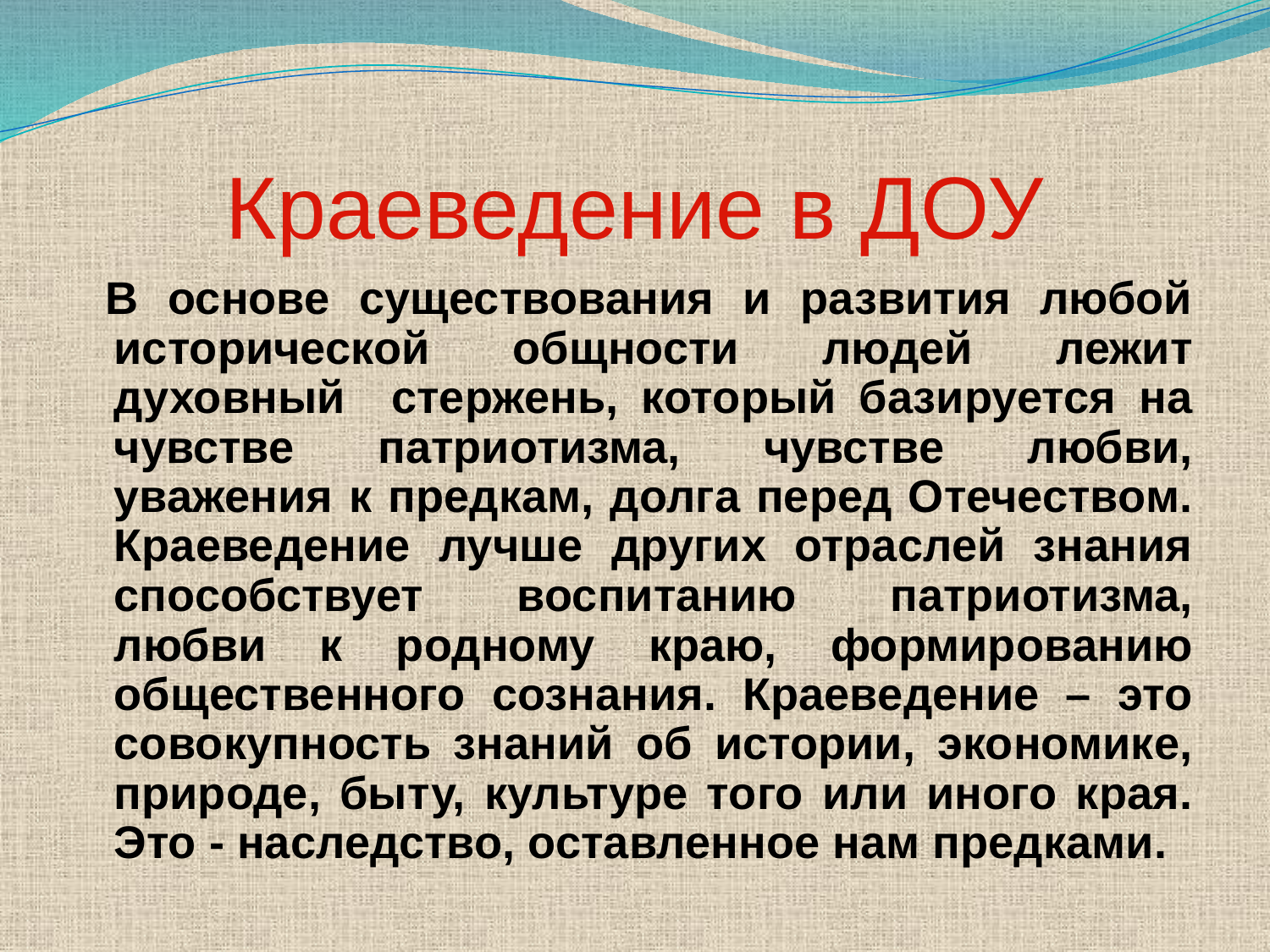

# Краеведение в ДОУ
 В основе существования и развития любой исторической общности людей лежит духовный  стержень, который базируется на чувстве патриотизма, чувстве любви, уважения к предкам, долга перед Отечеством. Краеведение лучше других отраслей знания способствует воспитанию патриотизма, любви к родному краю, формированию общественного сознания. Краеведение – это совокупность знаний об истории, экономике, природе, быту, культуре того или иного края. Это - наследство, оставленное нам предками.